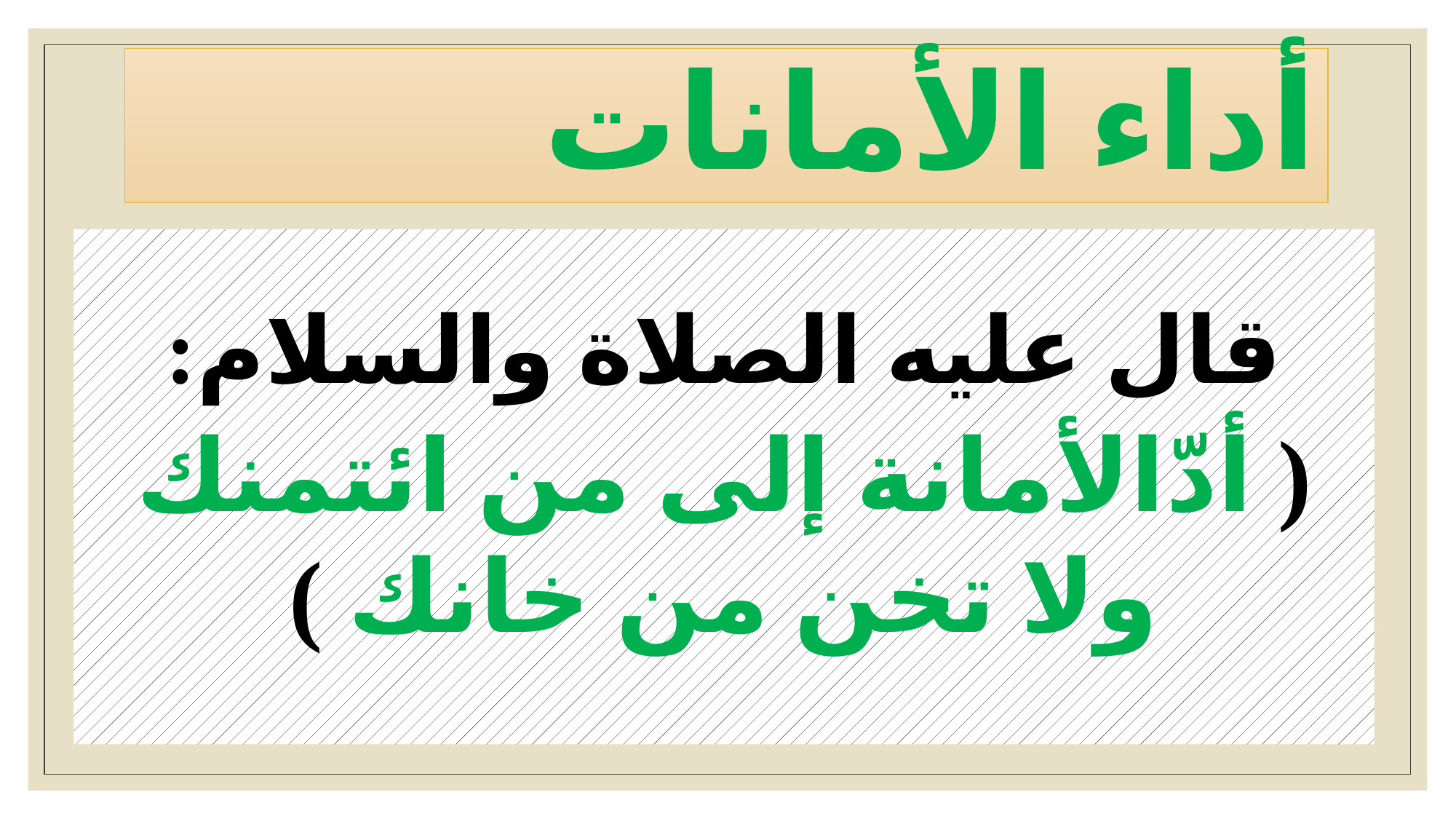

# أداء الأمانات

قال عليه الصلاة والسلام:
( أدّ	الأمانة إلى من ائتمنك ولا تخن من خانك )